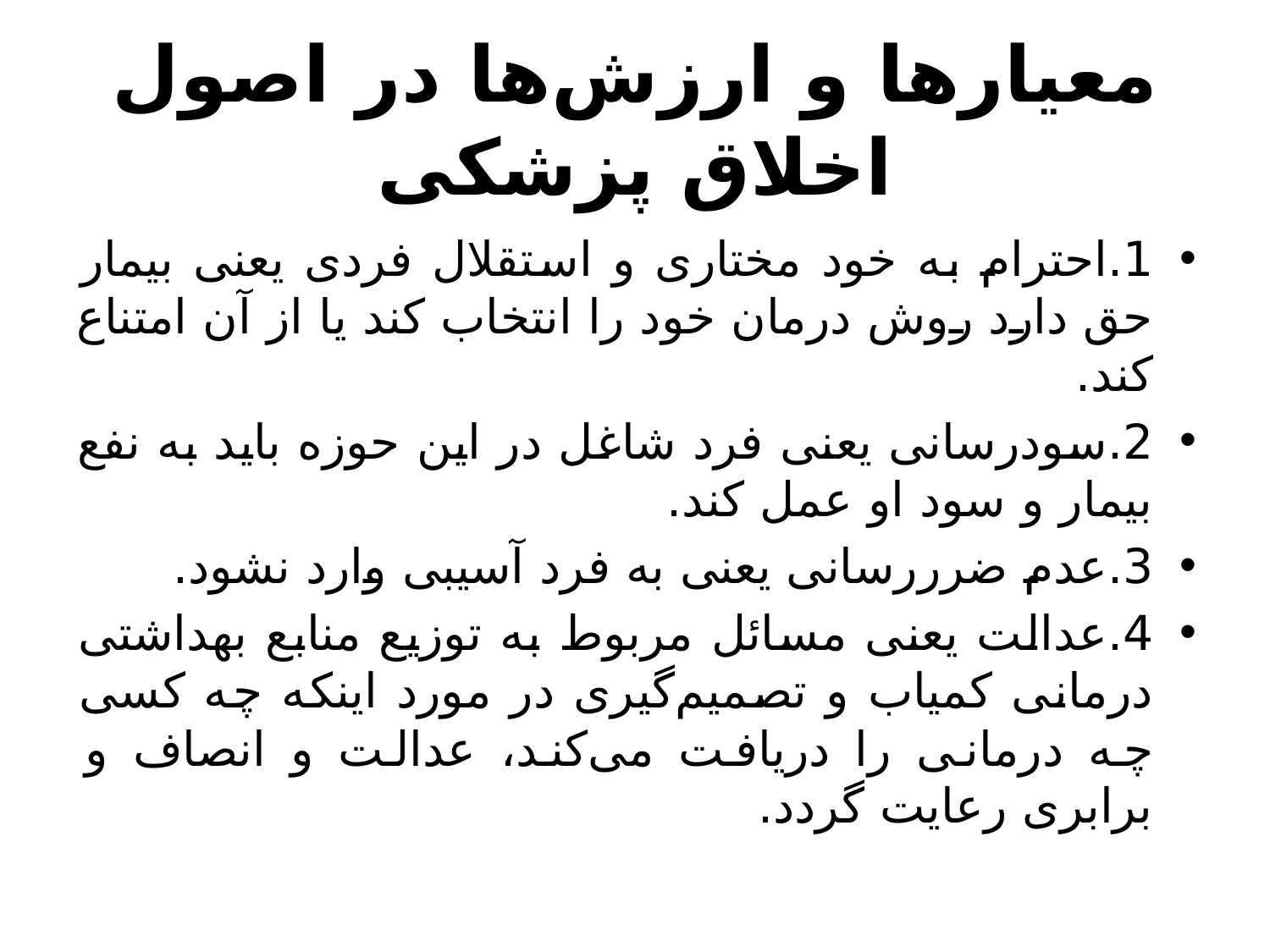

# معیارها و ارزش‌ها در اصول اخلاق پزشکی
1.	احترام به خود مختاری و استقلال فردی یعنی بیمار حق دارد روش درمان خود را انتخاب کند یا از آن امتناع کند.
2.	سودرسانی یعنی فرد شاغل در این حوزه باید به نفع بیمار و سود او عمل کند.
3.	عدم ضرررسانی یعنی به فرد آسیبی وارد نشود.
4.	عدالت یعنی مسائل مربوط به توزیع منابع بهداشتی درمانی کمیاب و تصمیم‌گیری در مورد اینکه چه کسی چه درمانی را دریافت می‌کند، عدالت و انصاف و برابری رعایت گردد.